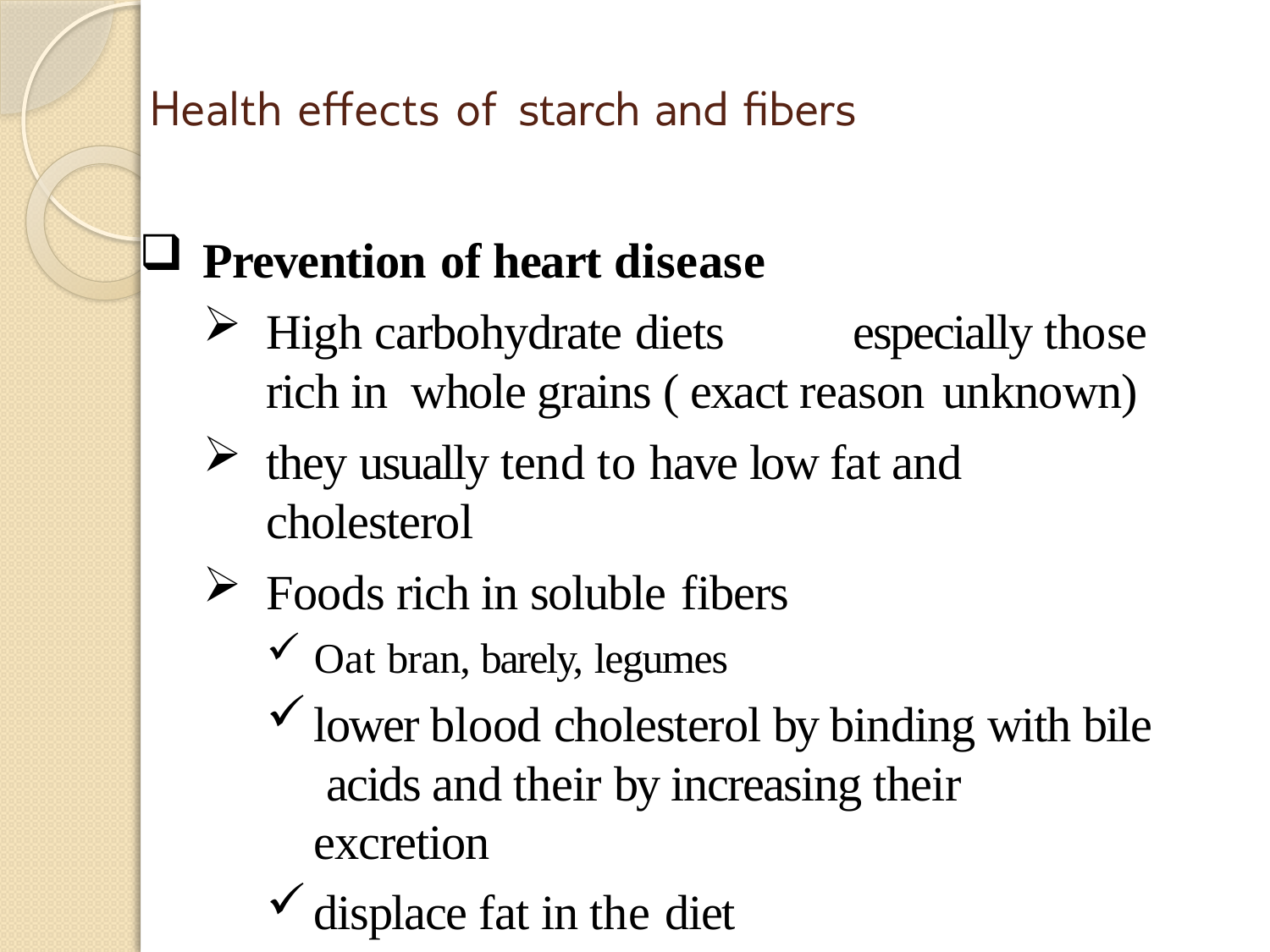

# Health effects of	starch and fibers
Prevention of heart disease
High carbohydrate diets	especially those rich in  whole grains ( exact reason unknown)
they usually tend to have low fat and cholesterol
Foods rich in soluble fibers
Oat bran, barely, legumes
lower blood cholesterol by binding with bile  acids and their by increasing their excretion
displace fat in the diet